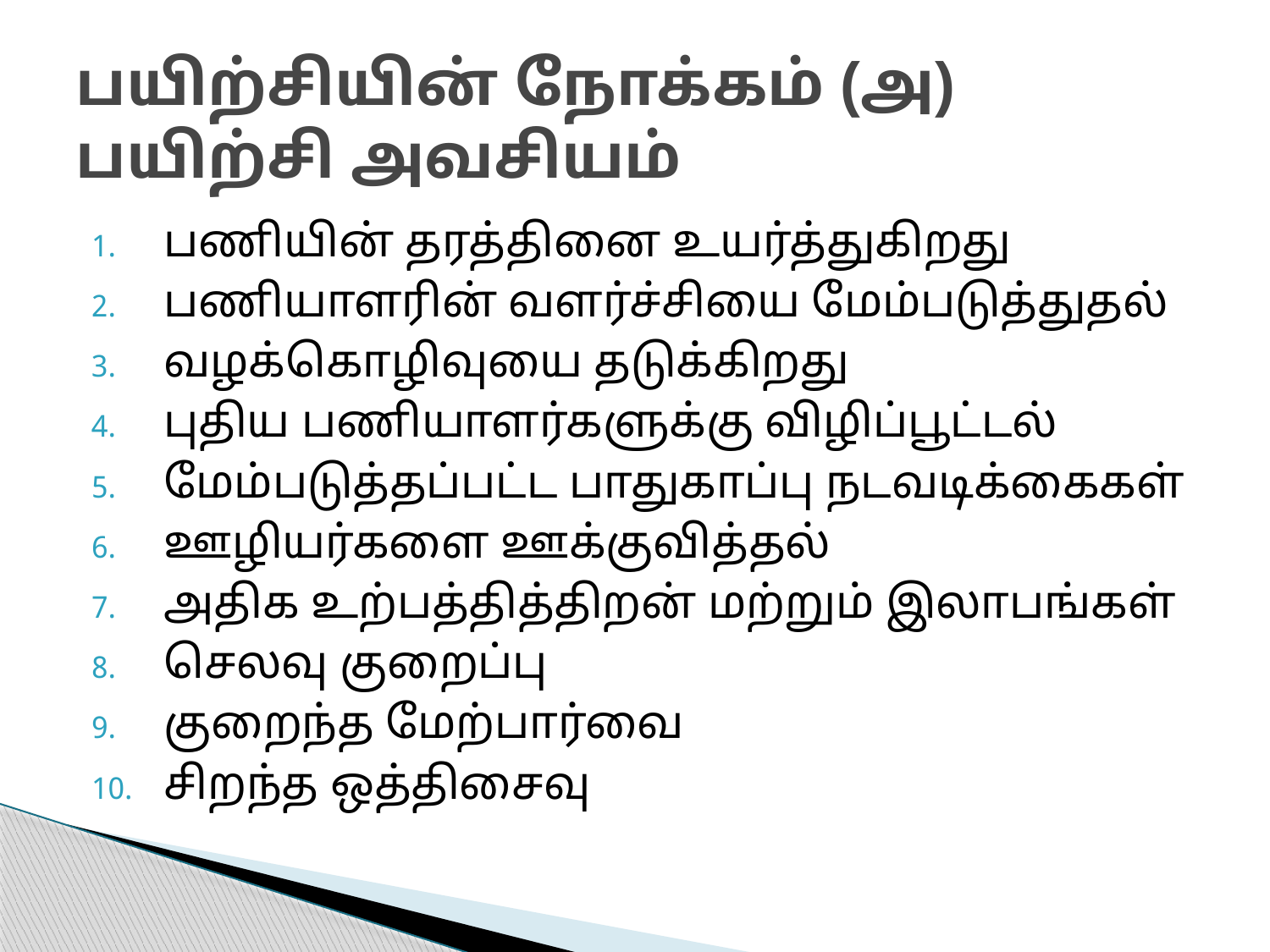

# பயிற்சியின் நோக்கம் (அ) பயிற்சி அவசியம்
பணியின் தரத்தினை உயர்த்துகிறது
பணியாளரின் வளர்ச்சியை மேம்படுத்துதல்
வழக்கொழிவுயை தடுக்கிறது
புதிய பணியாளர்களுக்கு விழிப்பூட்டல்
மேம்படுத்தப்பட்ட பாதுகாப்பு நடவடிக்கைகள்
ஊழியர்களை ஊக்குவித்தல்
அதிக உற்பத்தித்திறன் மற்றும் இலாபங்கள்
செலவு குறைப்பு
குறைந்த மேற்பார்வை
சிறந்த ஒத்திசைவு